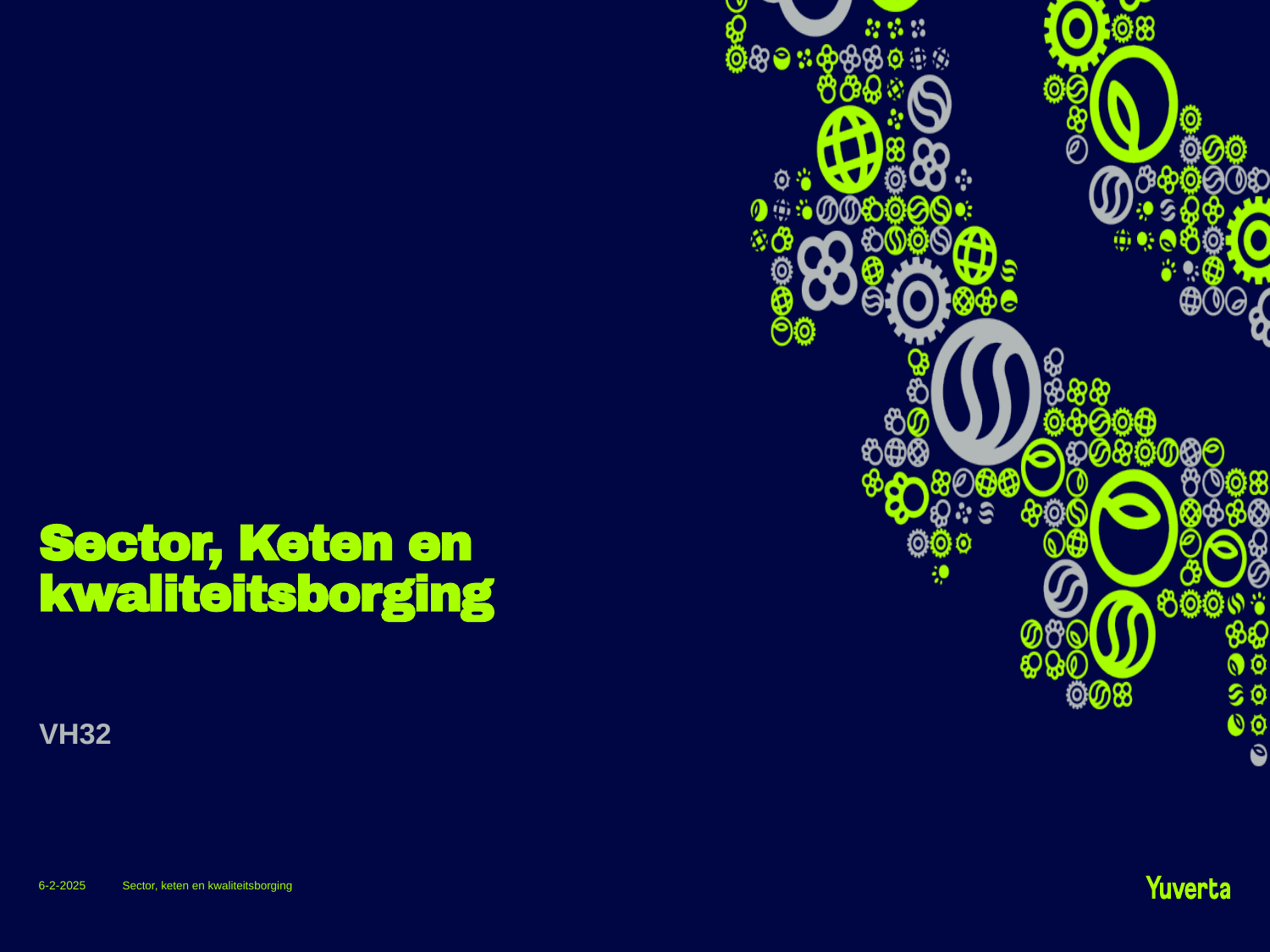

# Sector, Keten en kwaliteitsborging
VH32

6-2-2025
Sector, keten en kwaliteitsborging